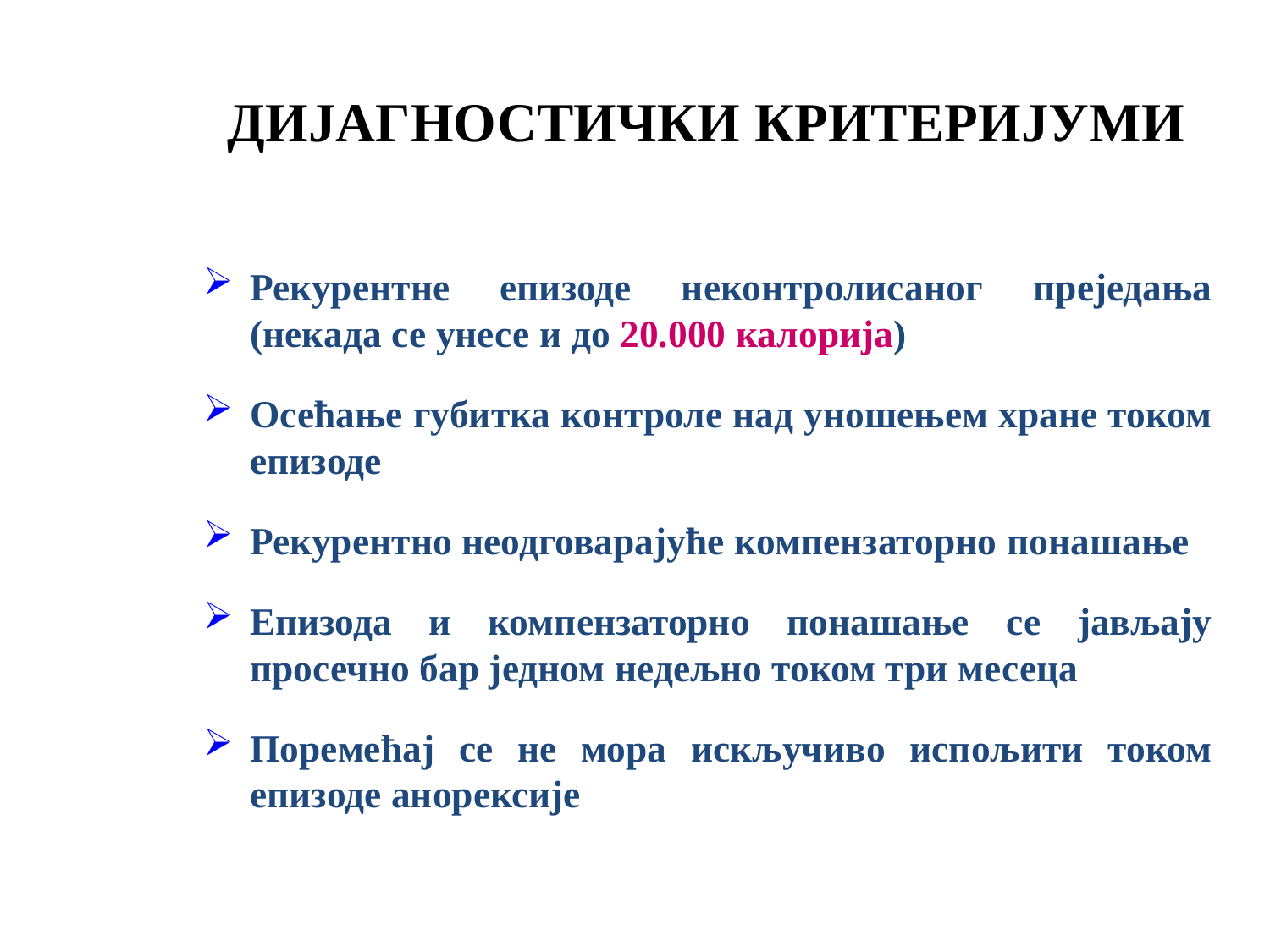

# ДИЈАГНОСТИЧКИ КРИТЕРИЈУМИ
Рекурентне епизоде неконтролисаног преједања (некада се унесе и до 20.000 калорија)

Осећање губитка контроле над уношењем хране током епизоде

Рекурентно неодговарајуће компензаторно понашање

Епизода и компензаторно понашање се јављају просечно бар једном недељно током три месеца

Поремећај се не мора искључиво испољити током епизоде анорексије